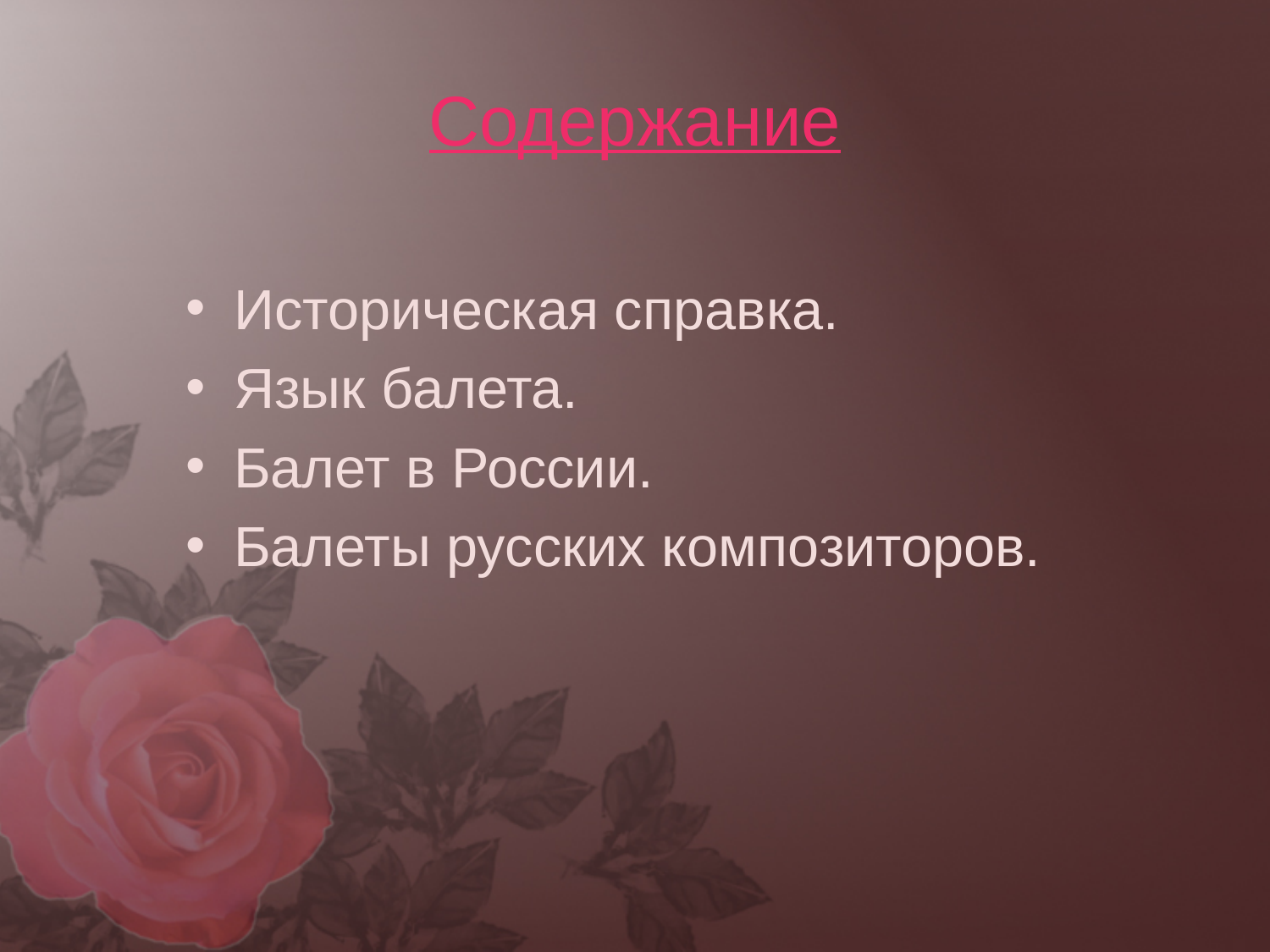

# Cодержание

Историческая справка.
Язык балета.
Балет в России.
Балеты русских композиторов.